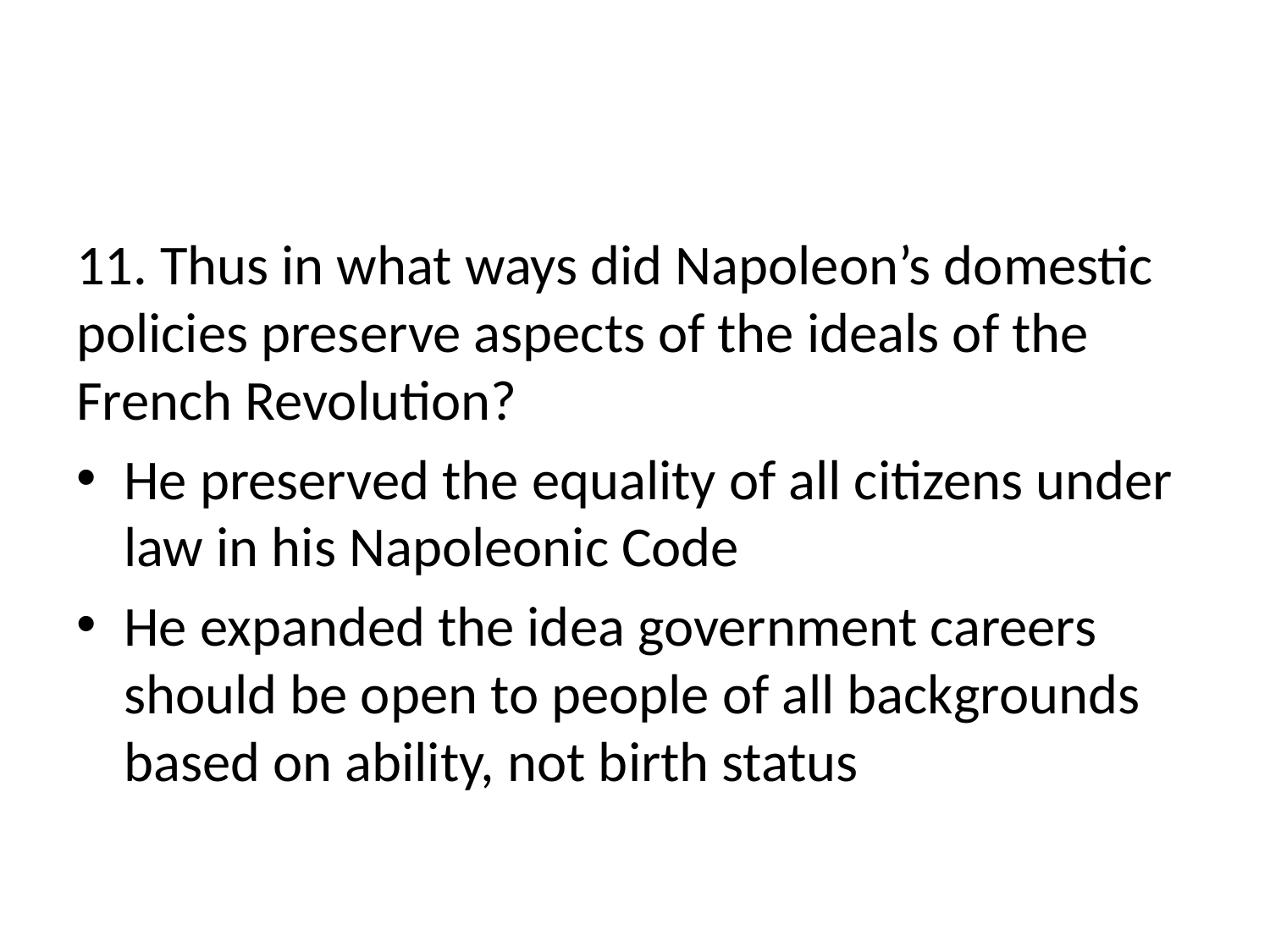

#
11. Thus in what ways did Napoleon’s domestic policies preserve aspects of the ideals of the French Revolution?
He preserved the equality of all citizens under law in his Napoleonic Code
He expanded the idea government careers should be open to people of all backgrounds based on ability, not birth status